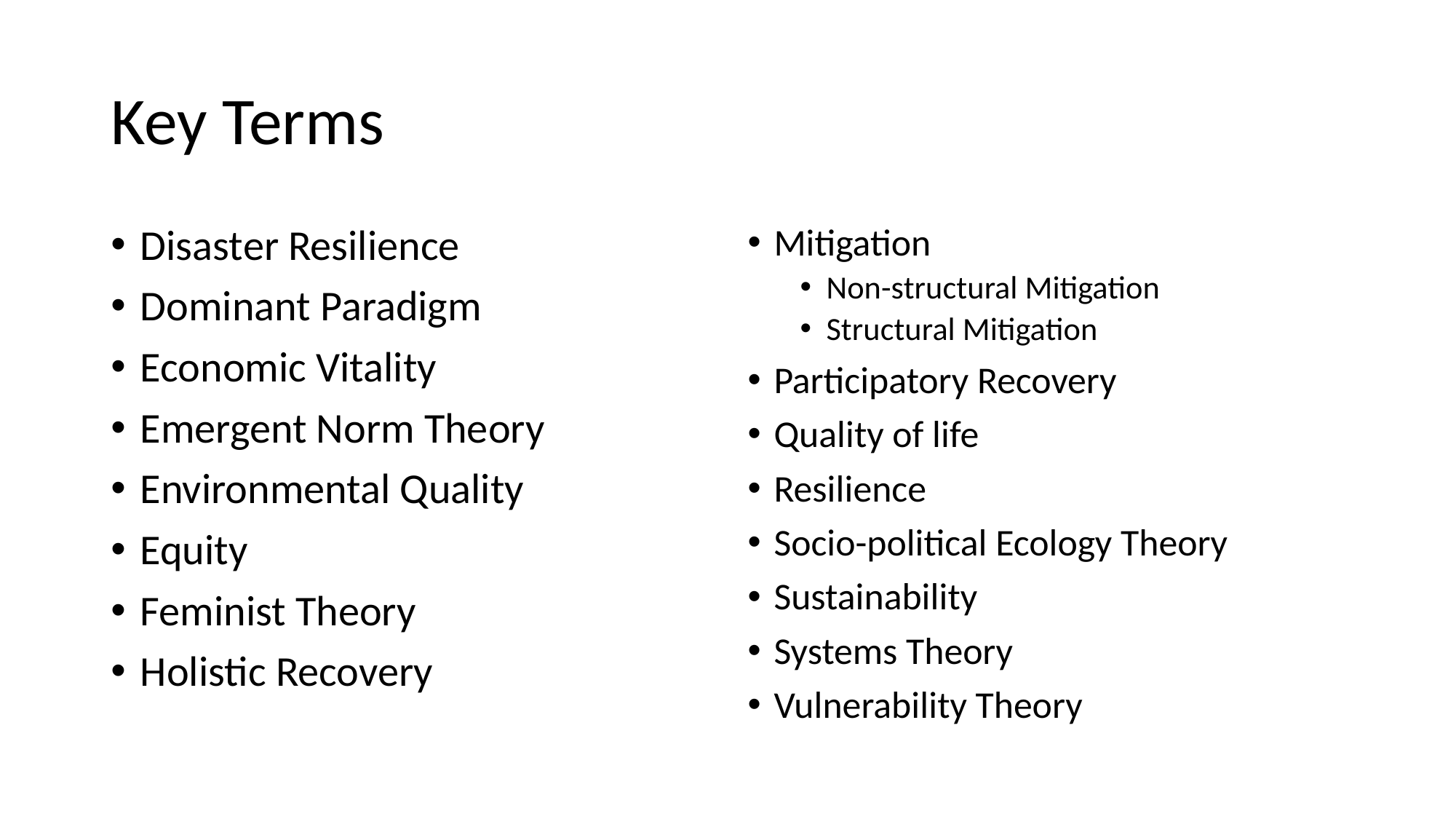

# Key Terms
Disaster Resilience
Dominant Paradigm
Economic Vitality
Emergent Norm Theory
Environmental Quality
Equity
Feminist Theory
Holistic Recovery

Mitigation
Non-structural Mitigation
Structural Mitigation
Participatory Recovery
Quality of life
Resilience
Socio-political Ecology Theory
Sustainability
Systems Theory
Vulnerability Theory